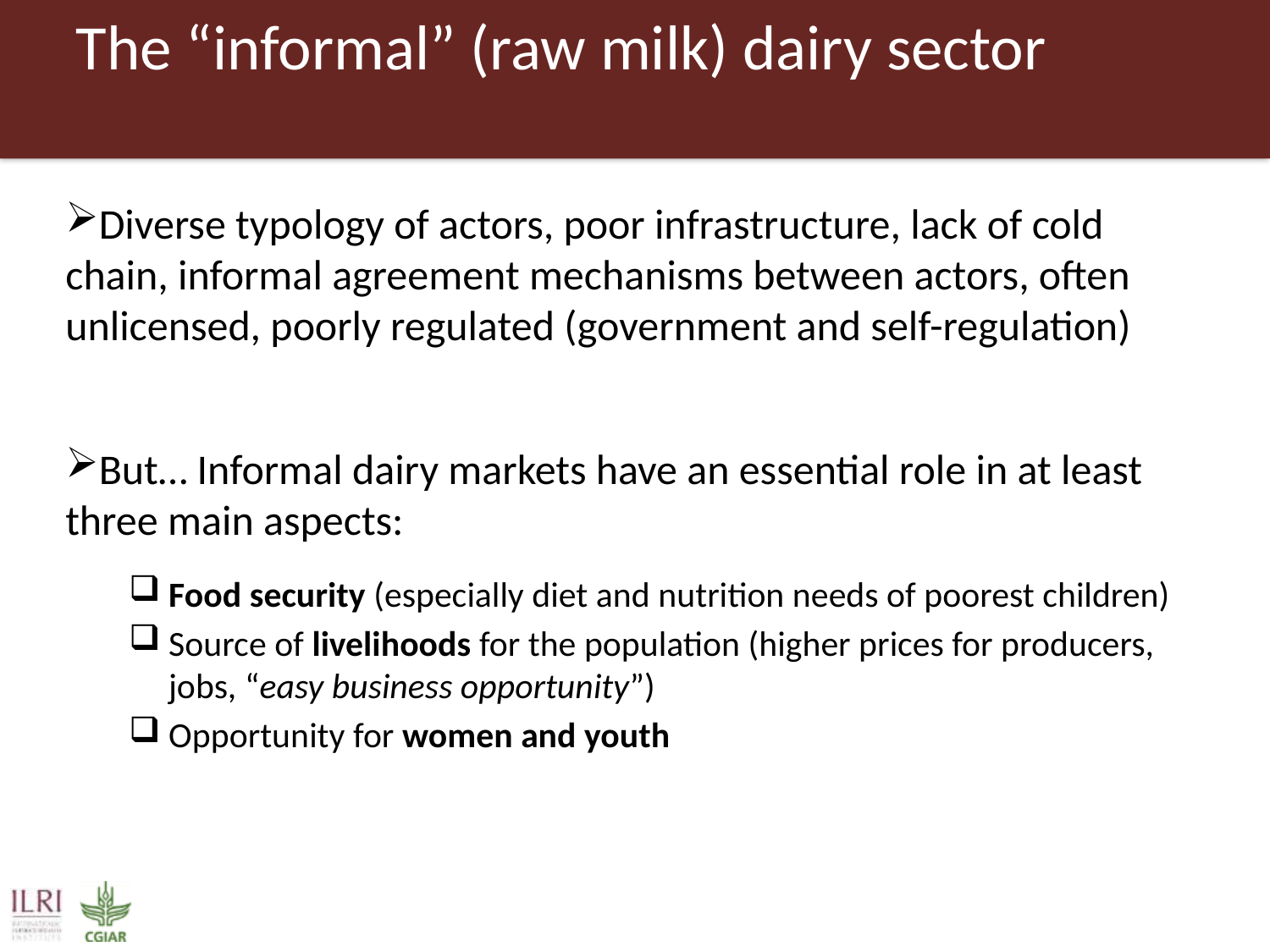

# The “informal” (raw milk) dairy sector
Diverse typology of actors, poor infrastructure, lack of cold chain, informal agreement mechanisms between actors, often unlicensed, poorly regulated (government and self-regulation)

But… Informal dairy markets have an essential role in at least three main aspects:
Food security (especially diet and nutrition needs of poorest children)
Source of livelihoods for the population (higher prices for producers, jobs, “easy business opportunity”)
Opportunity for women and youth